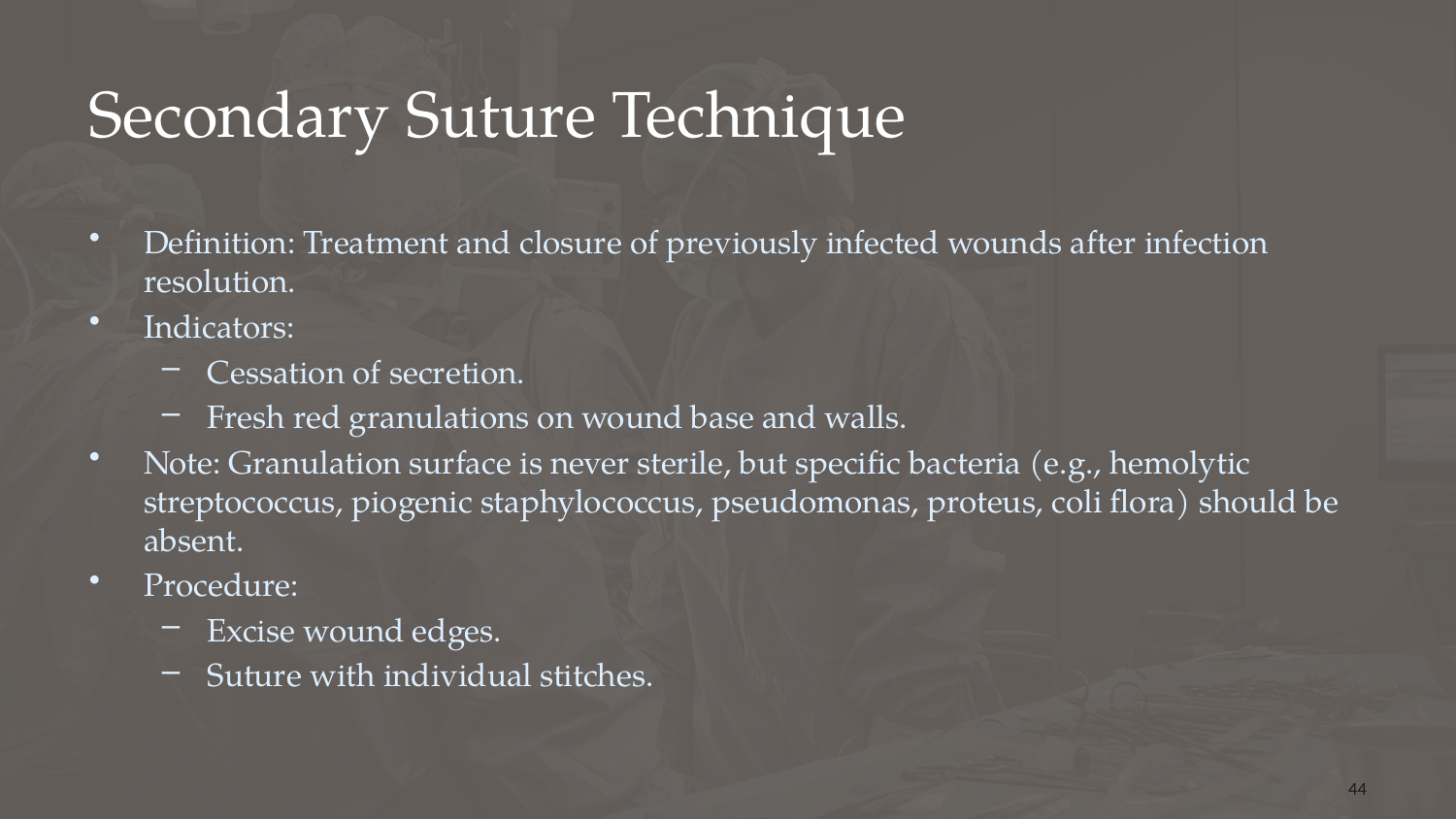

# Secondary Suture Technique
Definition: Treatment and closure of previously infected wounds after infection resolution.
Indicators:
Cessation of secretion.
Fresh red granulations on wound base and walls.
Note: Granulation surface is never sterile, but specific bacteria (e.g., hemolytic streptococcus, piogenic staphylococcus, pseudomonas, proteus, coli flora) should be absent.
Procedure:
Excise wound edges.
Suture with individual stitches.

44